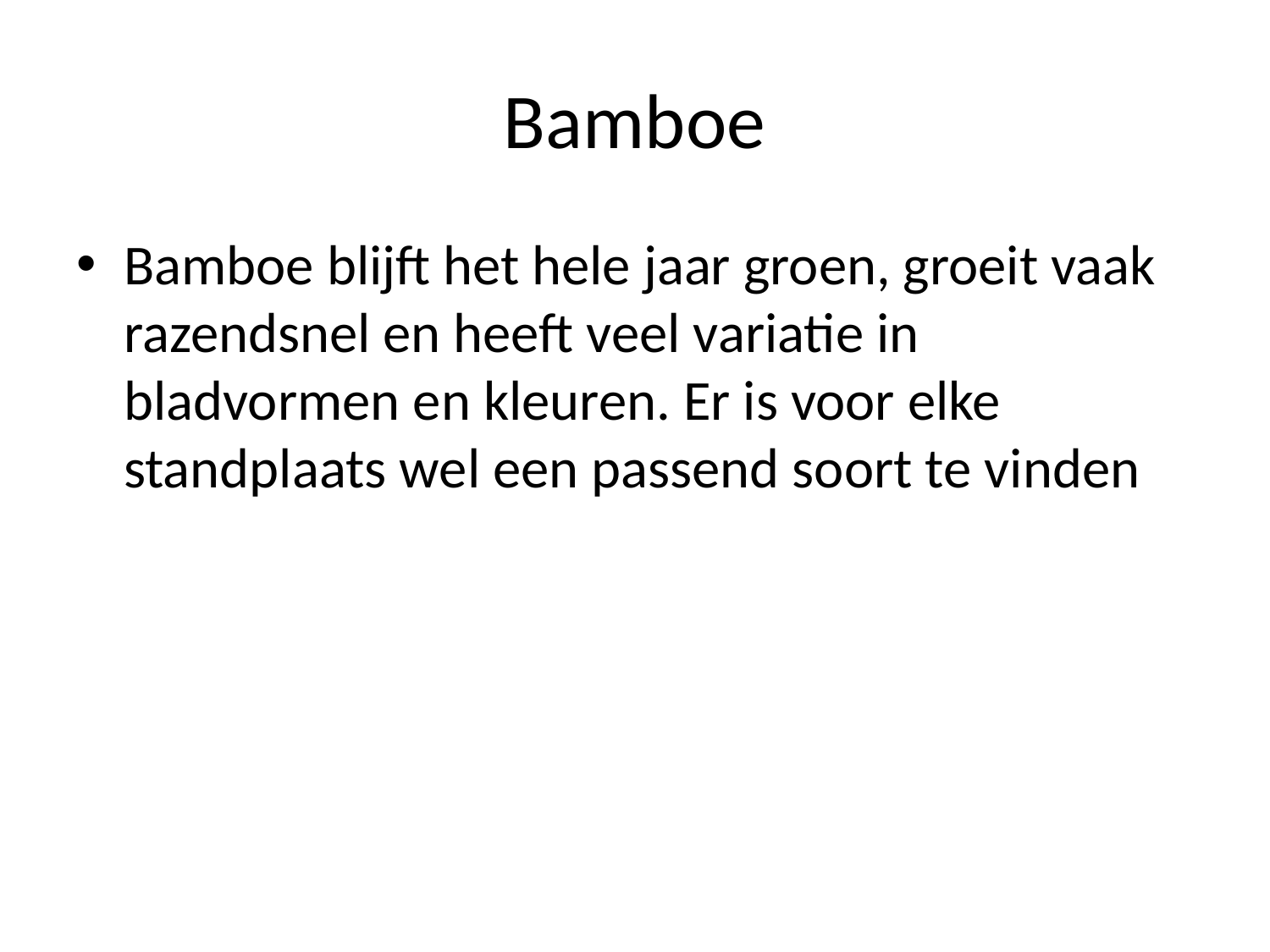

# Bamboe
Bamboe blijft het hele jaar groen, groeit vaak razendsnel en heeft veel variatie in bladvormen en kleuren. Er is voor elke standplaats wel een passend soort te vinden